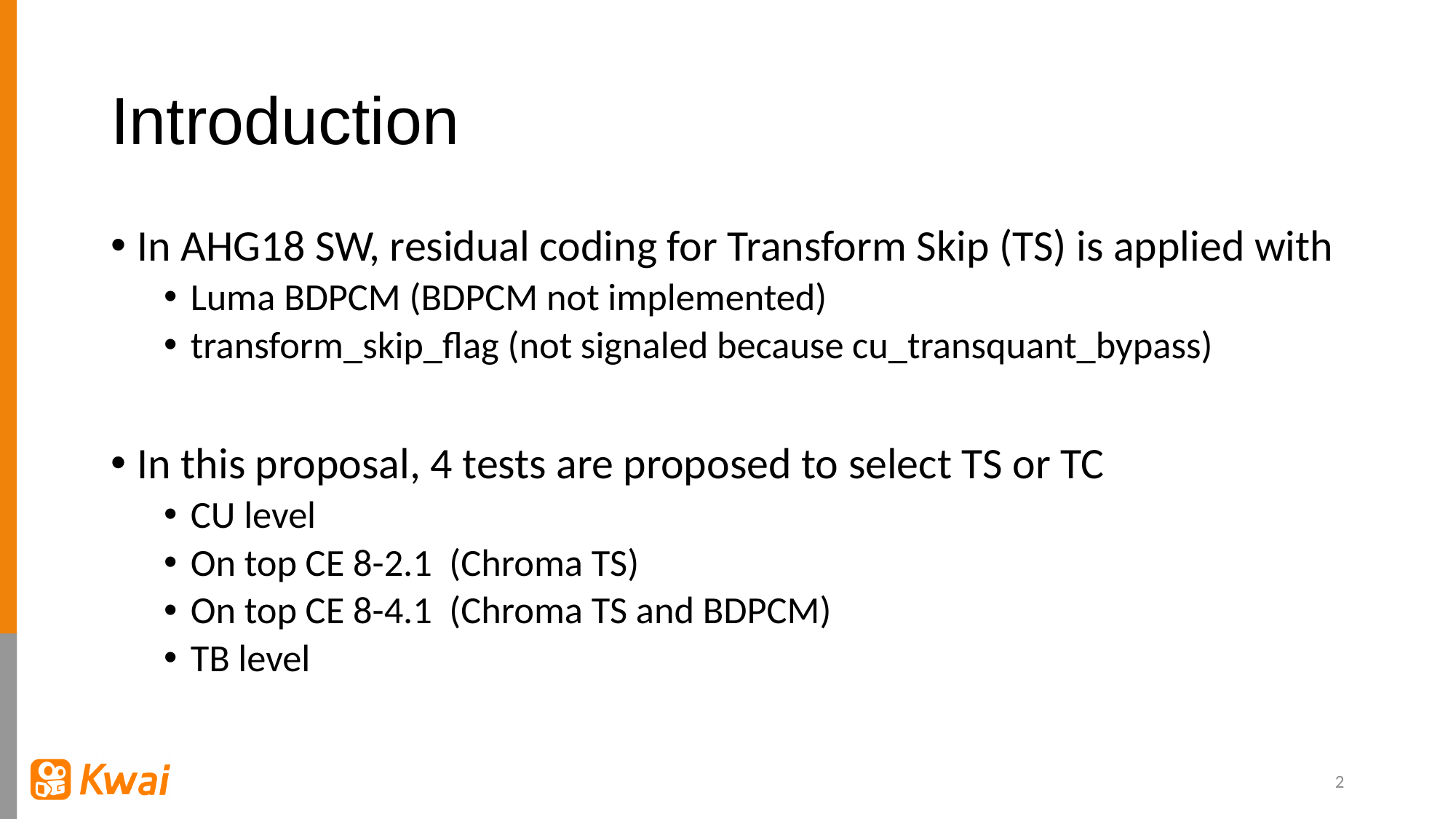

# Introduction
In AHG18 SW, residual coding for Transform Skip (TS) is applied with
Luma BDPCM (BDPCM not implemented)
transform_skip_flag (not signaled because cu_transquant_bypass)

In this proposal, 4 tests are proposed to select TS or TC
CU level
On top CE 8-2.1  (Chroma TS)
On top CE 8-4.1  (Chroma TS and BDPCM)
TB level

2